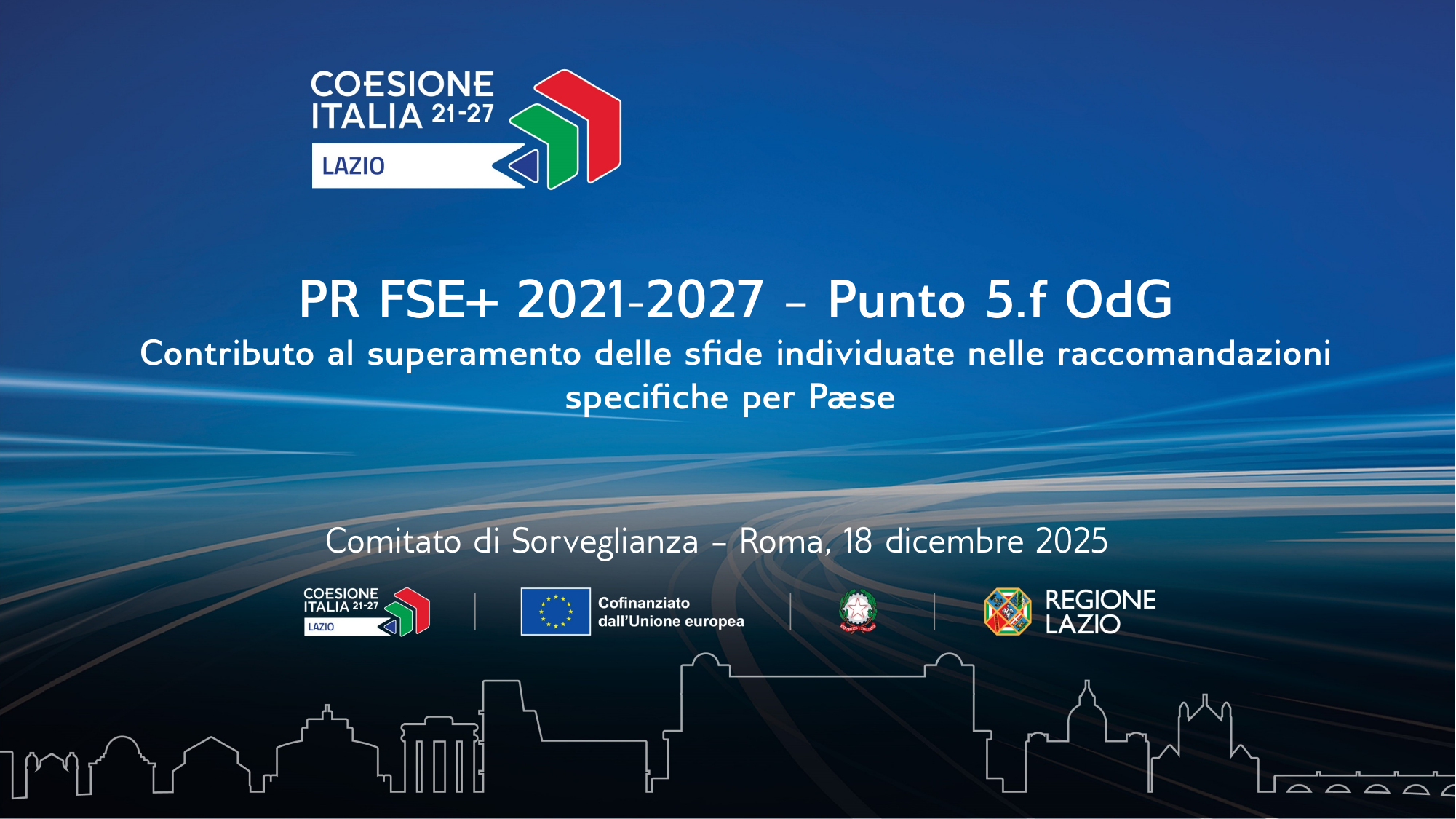

PR FSE+ 2021-2027 – Punto 5.f OdG
Contributo al superamento delle sfide individuate nelle raccomandazioni specifiche per Paese

Comitato di Sorveglianza – Roma, 18 dicembre 2025